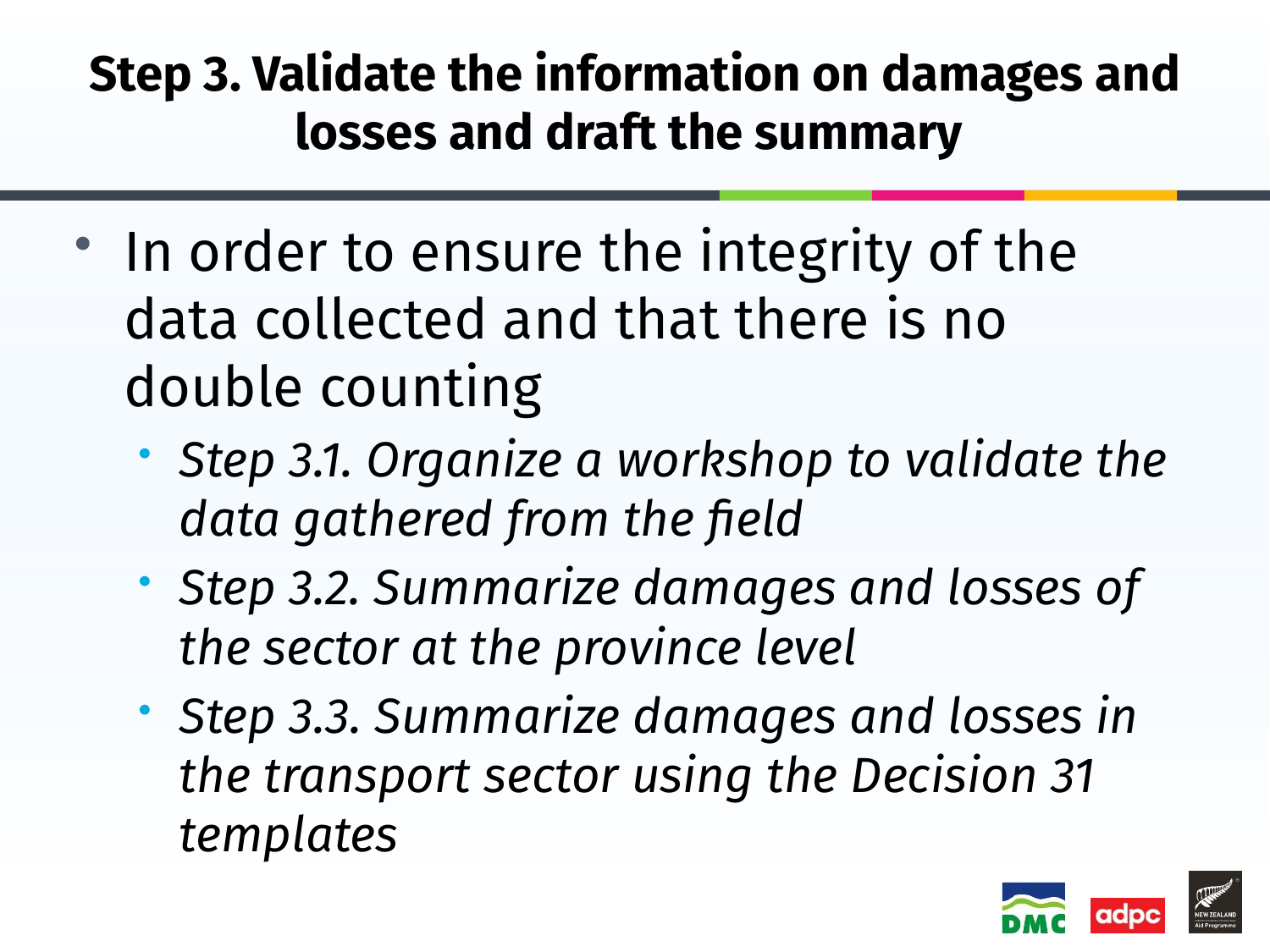

# Step 3. Validate the information on damages and losses and draft the summary
In order to ensure the integrity of the data collected and that there is no double counting
Step 3.1. Organize a workshop to validate the data gathered from the field
Step 3.2. Summarize damages and losses of the sector at the province level
Step 3.3. Summarize damages and losses in the transport sector using the Decision 31 templates